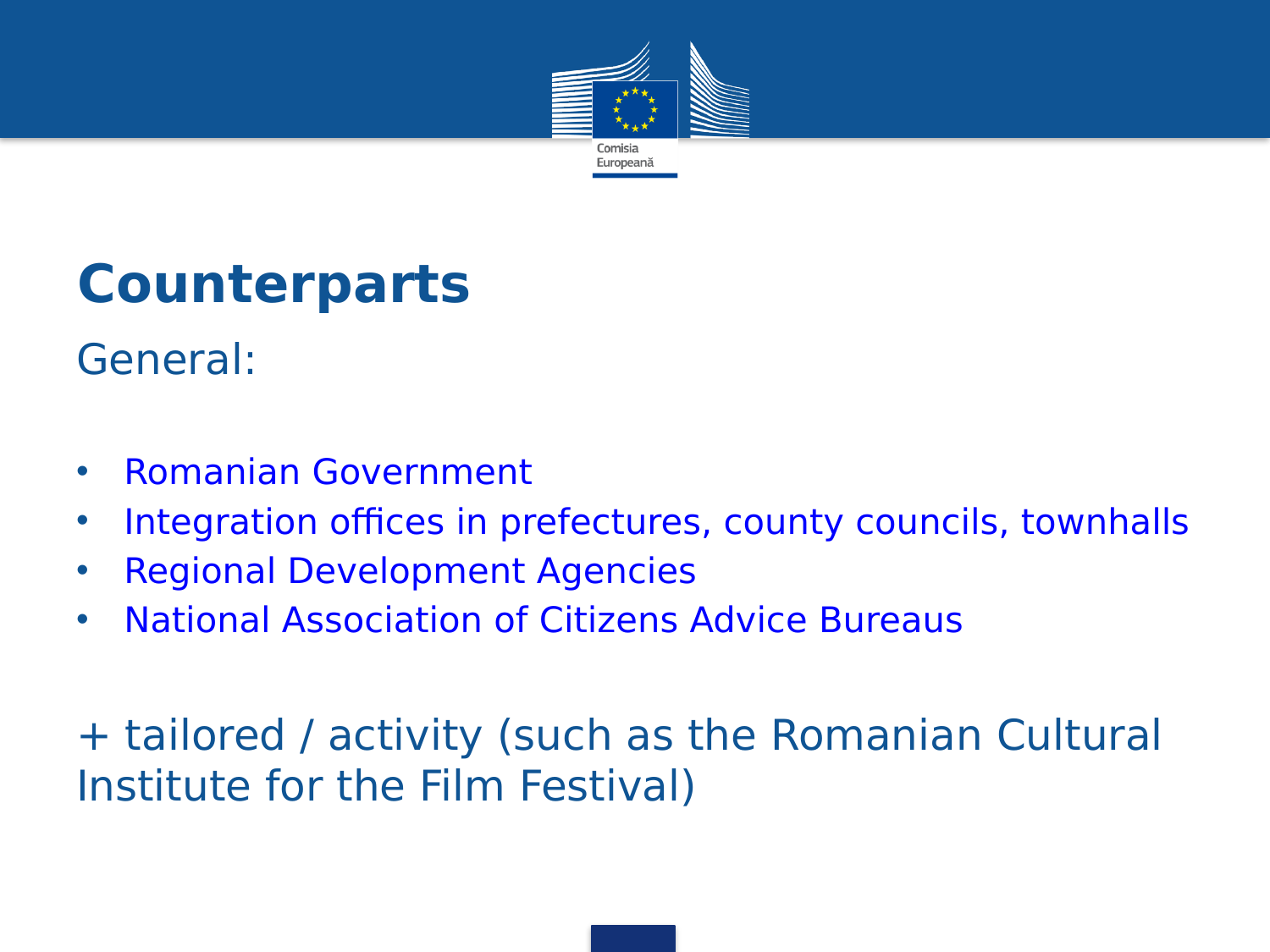

# Counterparts
General:

Romanian Government
Integration offices in prefectures, county councils, townhalls
Regional Development Agencies
National Association of Citizens Advice Bureaus

+ tailored / activity (such as the Romanian Cultural Institute for the Film Festival)